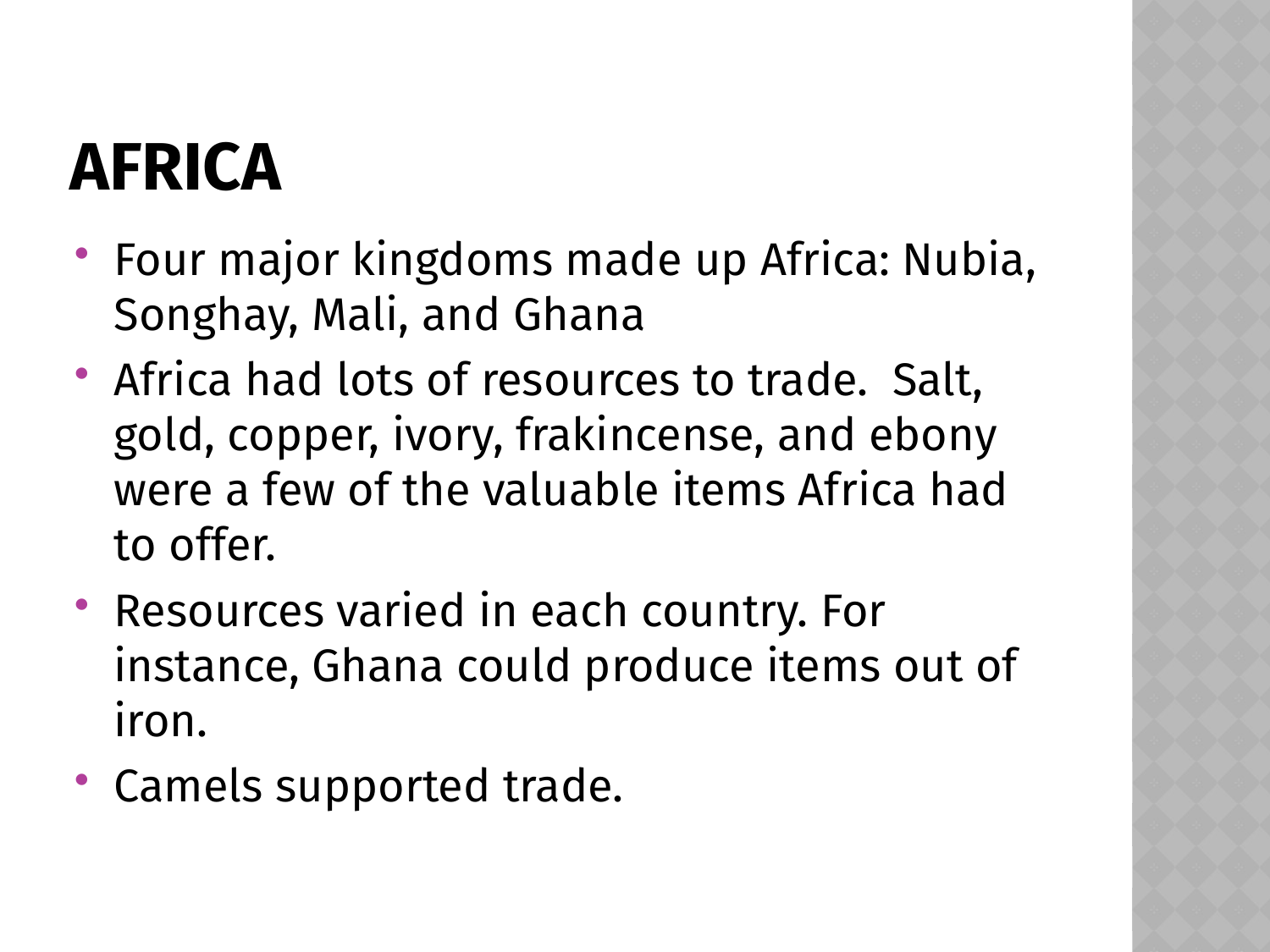

# Africa
Four major kingdoms made up Africa: Nubia, Songhay, Mali, and Ghana
Africa had lots of resources to trade.  Salt, gold, copper, ivory, frakincense, and ebony were a few of the valuable items Africa had to offer.
Resources varied in each country. For instance, Ghana could produce items out of iron.
Camels supported trade.